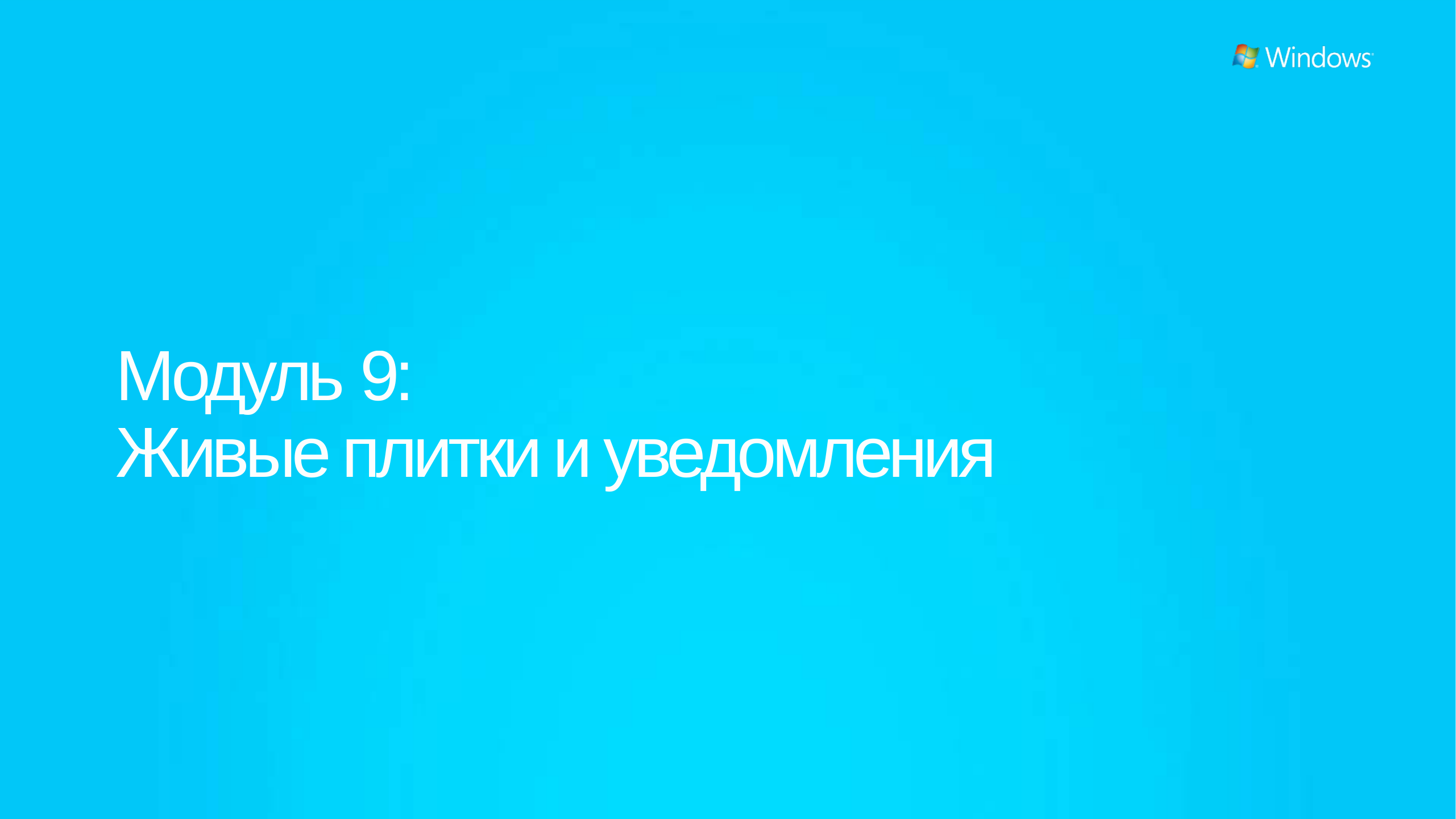

# Модуль 9: Живые плитки и уведомления